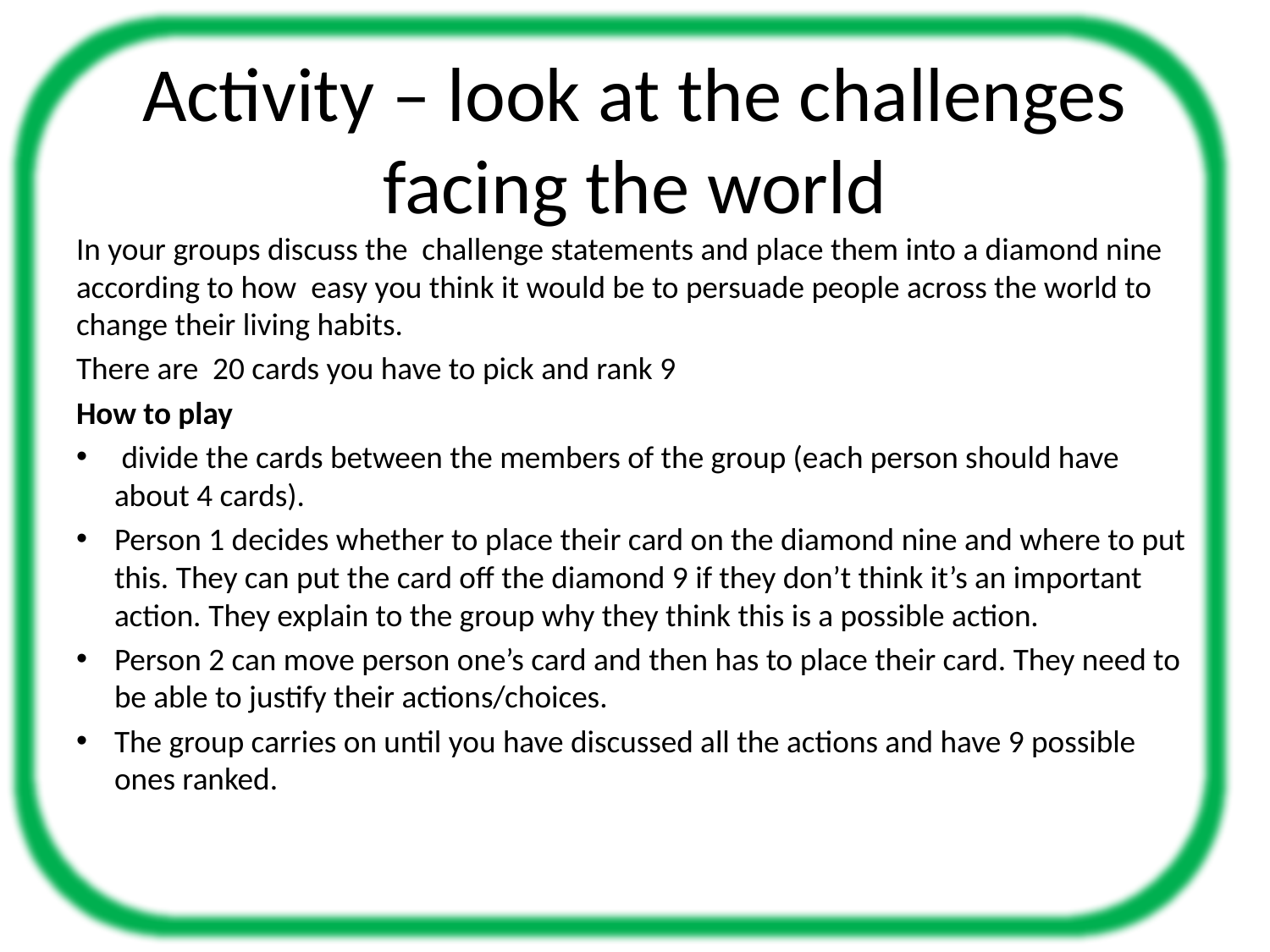

# Activity – look at the challenges facing the world
In your groups discuss the  challenge statements and place them into a diamond nine according to how  easy you think it would be to persuade people across the world to change their living habits.
There are  20 cards you have to pick and rank 9
How to play
 divide the cards between the members of the group (each person should have about 4 cards).
Person 1 decides whether to place their card on the diamond nine and where to put this. They can put the card off the diamond 9 if they don’t think it’s an important action. They explain to the group why they think this is a possible action.
Person 2 can move person one’s card and then has to place their card. They need to be able to justify their actions/choices.
The group carries on until you have discussed all the actions and have 9 possible ones ranked.